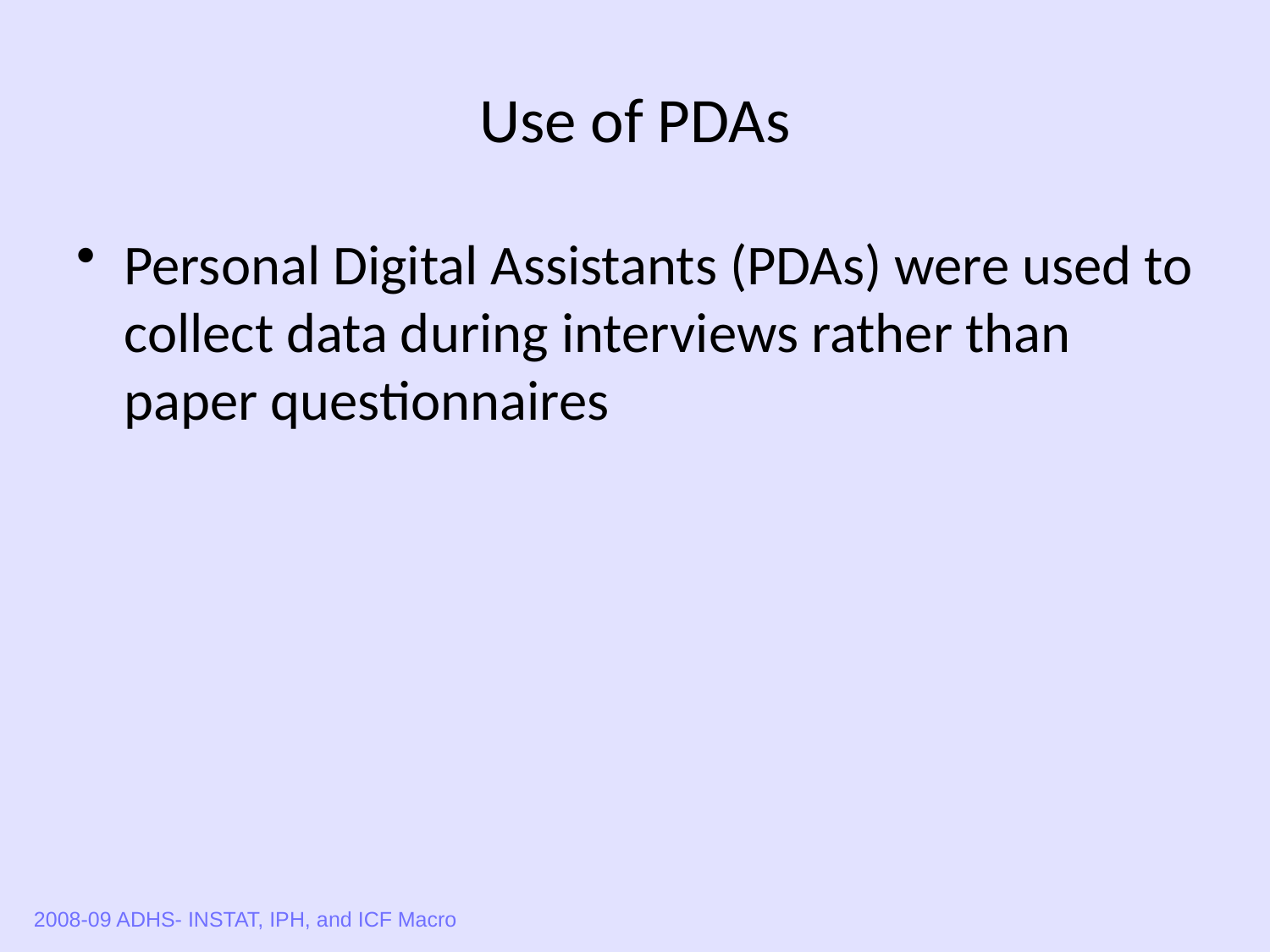

# Use of PDAs
Personal Digital Assistants (PDAs) were used to collect data during interviews rather than paper questionnaires

2008-09 ADHS- INSTAT, IPH, and ICF Macro